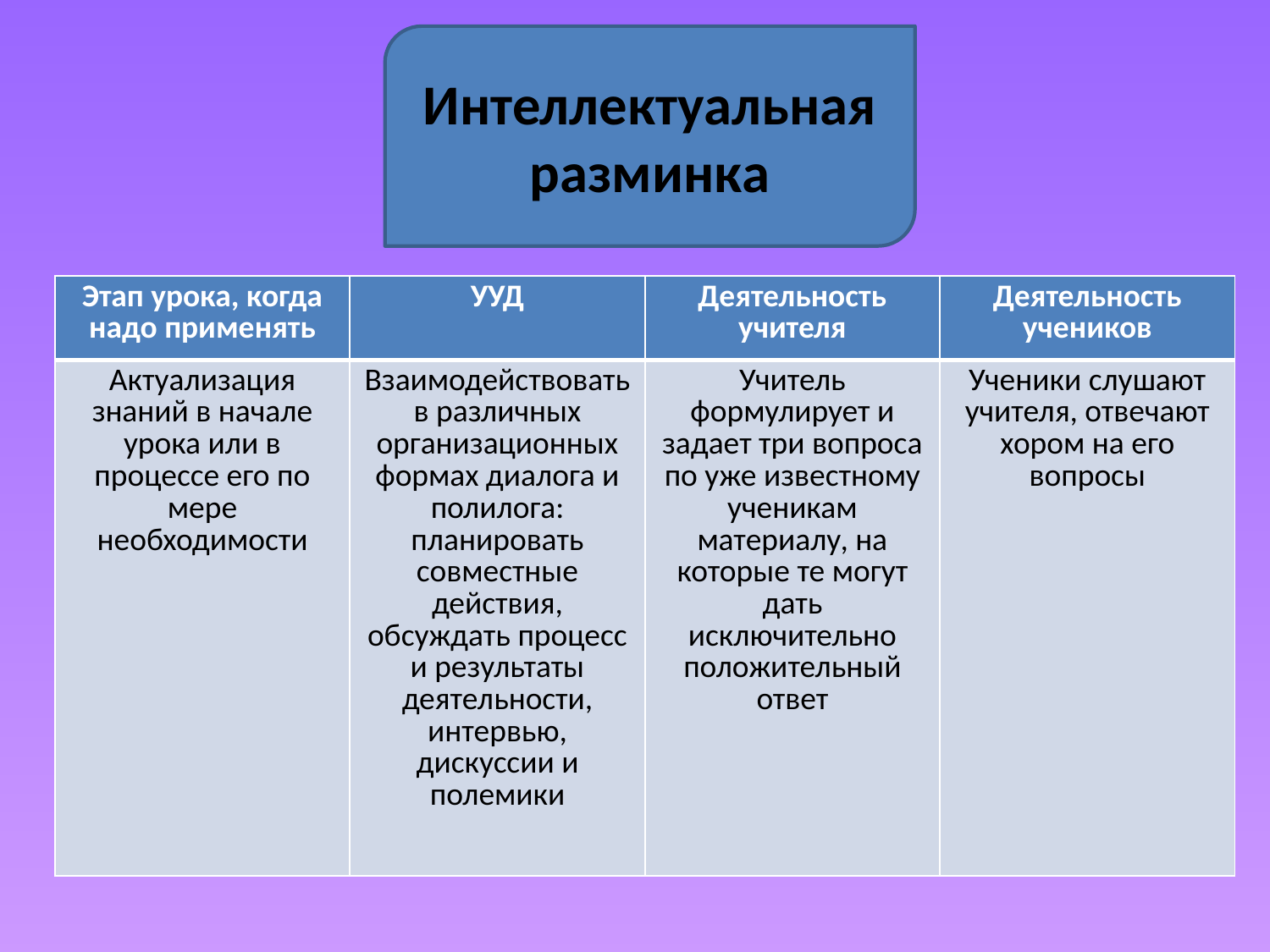

Интеллектуальная разминка
| Этап урока, когда надо применять | УУД | Деятельность учителя | Деятельность учеников |
| --- | --- | --- | --- |
| Актуализация знаний в начале урока или в процессе его по мере необходимости | Взаимодействовать в различных организационных формах диалога и полилога: планировать совместные действия, обсуждать процесс и результаты деятельности, интервью, дискуссии и полемики | Учитель формулирует и задает три вопроса по уже известному ученикам материалу, на которые те могут дать исключительно положительный ответ | Ученики слушают учителя, отвечают хором на его вопросы |